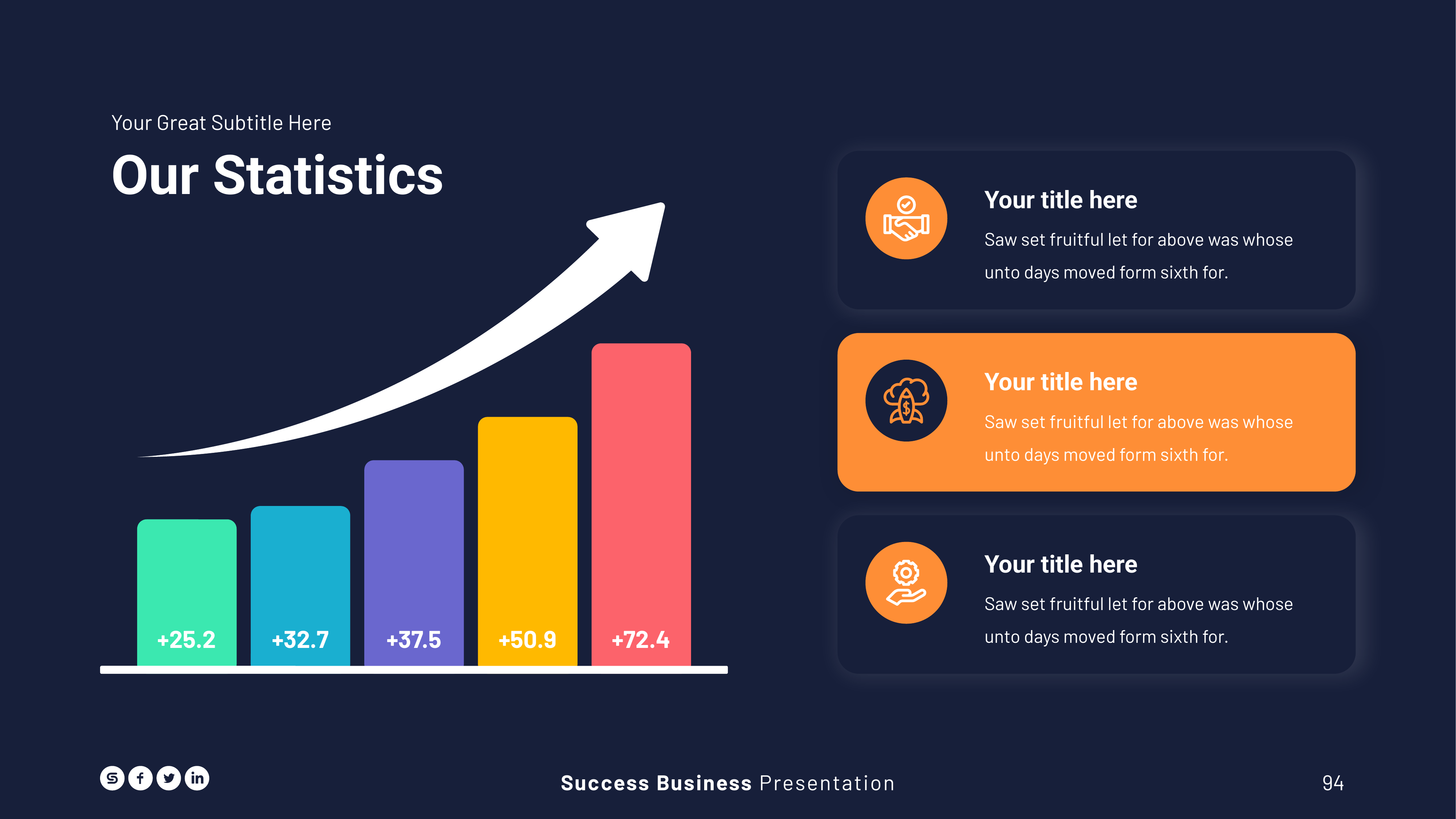

Your Great Subtitle Here
Our Statistics

Your title here
Saw set fruitful let for above was whose unto days moved form sixth for.

+72.4
Your title here
Saw set fruitful let for above was whose unto days moved form sixth for.

+50.9

+37.5

+32.7

+25.2
Your title here
Saw set fruitful let for above was whose unto days moved form sixth for.